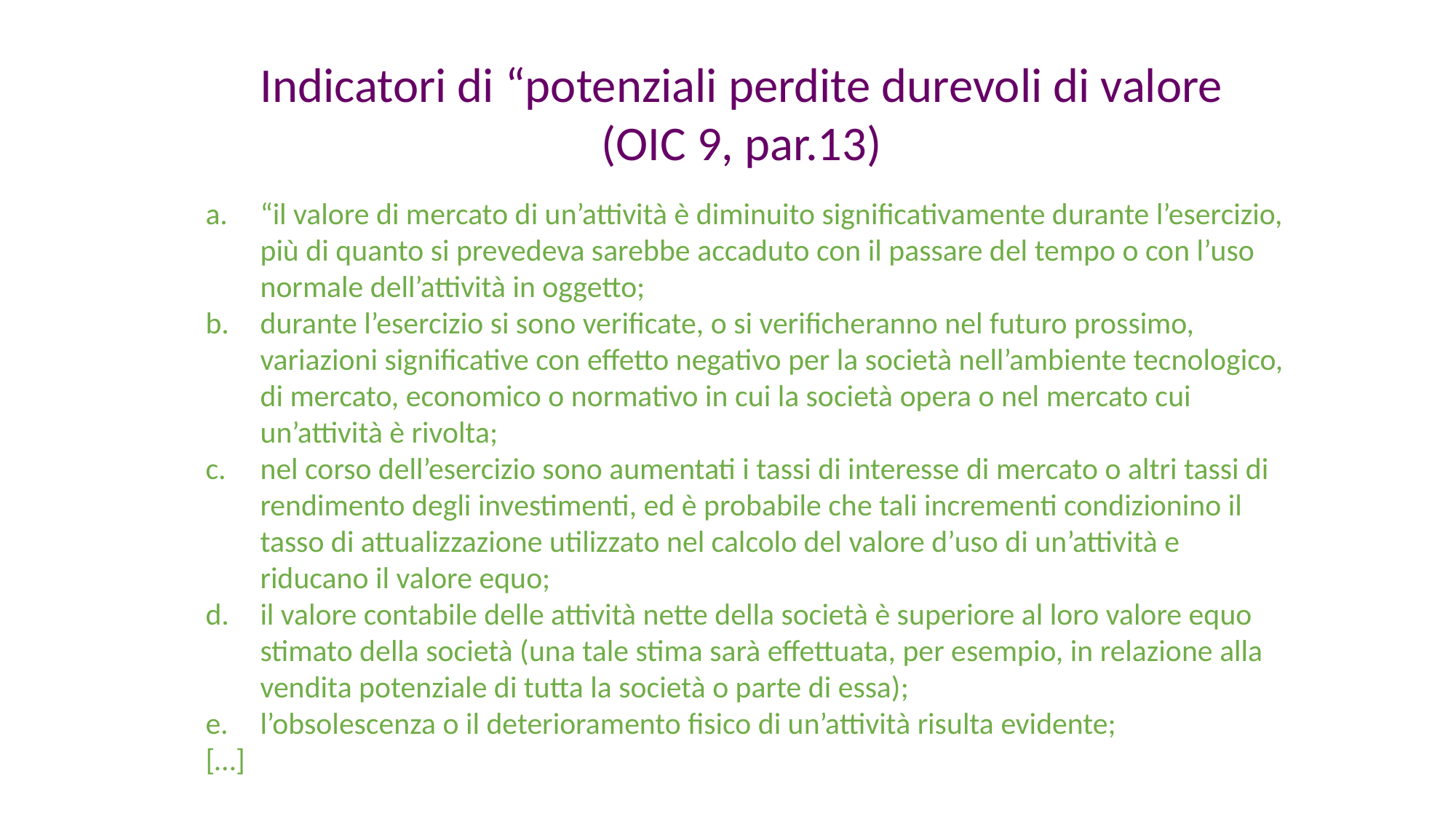

Indicatori di “potenziali perdite durevoli di valore (OIC 9, par.13)

“il valore di mercato di un’attività è diminuito significativamente durante l’esercizio, più di quanto si prevedeva sarebbe accaduto con il passare del tempo o con l’uso normale dell’attività in oggetto;
durante l’esercizio si sono verificate, o si verificheranno nel futuro prossimo, variazioni significative con effetto negativo per la società nell’ambiente tecnologico, di mercato, economico o normativo in cui la società opera o nel mercato cui un’attività è rivolta;
nel corso dell’esercizio sono aumentati i tassi di interesse di mercato o altri tassi di rendimento degli investimenti, ed è probabile che tali incrementi condizionino il tasso di attualizzazione utilizzato nel calcolo del valore d’uso di un’attività e riducano il valore equo;
il valore contabile delle attività nette della società è superiore al loro valore equo stimato della società (una tale stima sarà effettuata, per esempio, in relazione alla  vendita potenziale di tutta la società o parte di essa);
l’obsolescenza o il deterioramento fisico di un’attività risulta evidente;
[…]